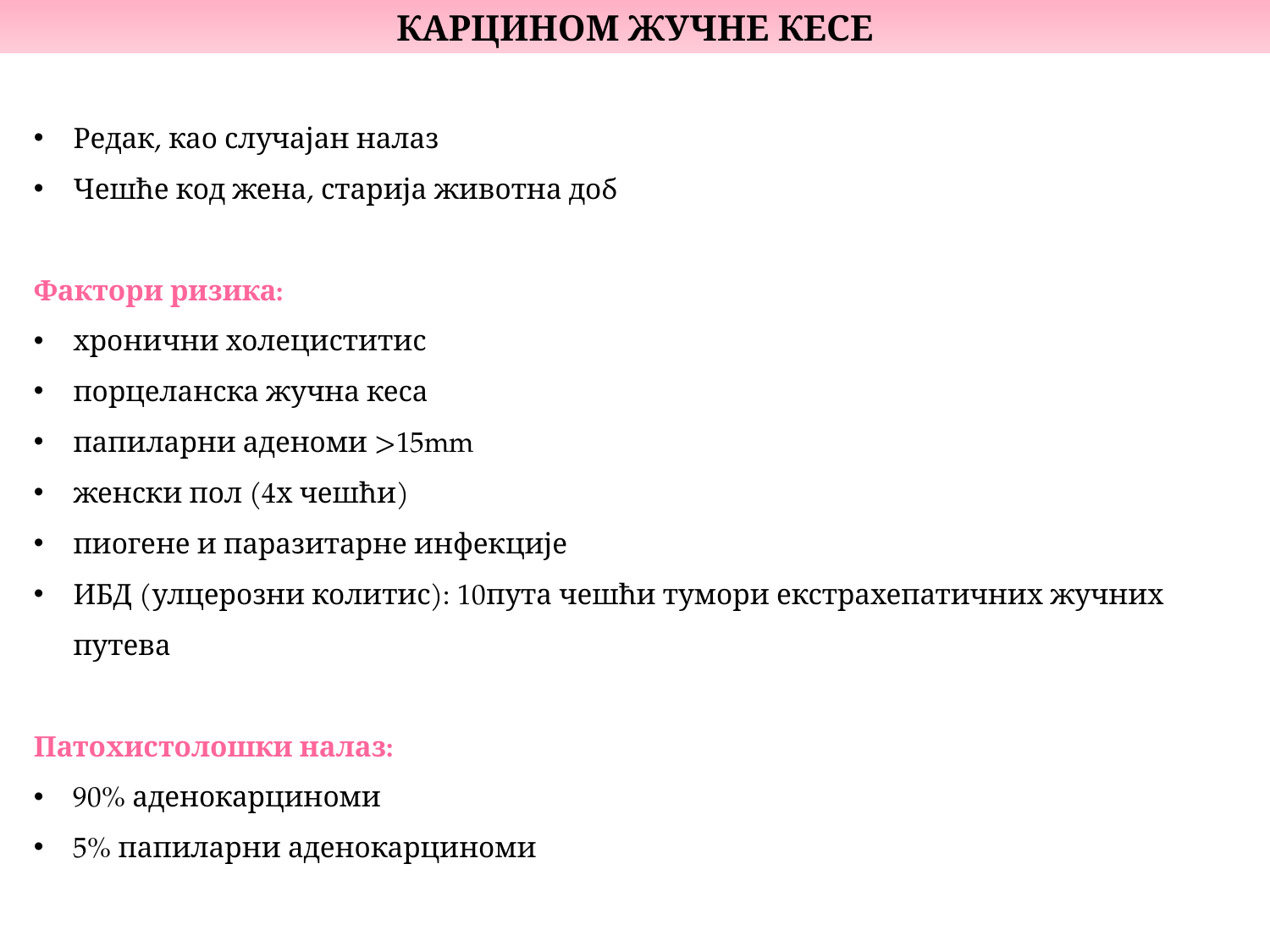

КАРЦИНОМ ЖУЧНЕ КЕСЕ

Редак, као случајан налаз
Чешће код жена, старија животна доб

Фактори ризика:
хронични холециститис
порцеланска жучна кеса
папиларни аденоми >15mm
женски пол (4х чешћи)
пиогене и паразитарне инфекције
ИБД (улцерозни колитис): 10пута чешћи тумори екстрахепатичних жучних путева

Патохистолошки налаз:
90% аденокарциноми
5% папиларни аденокарциноми